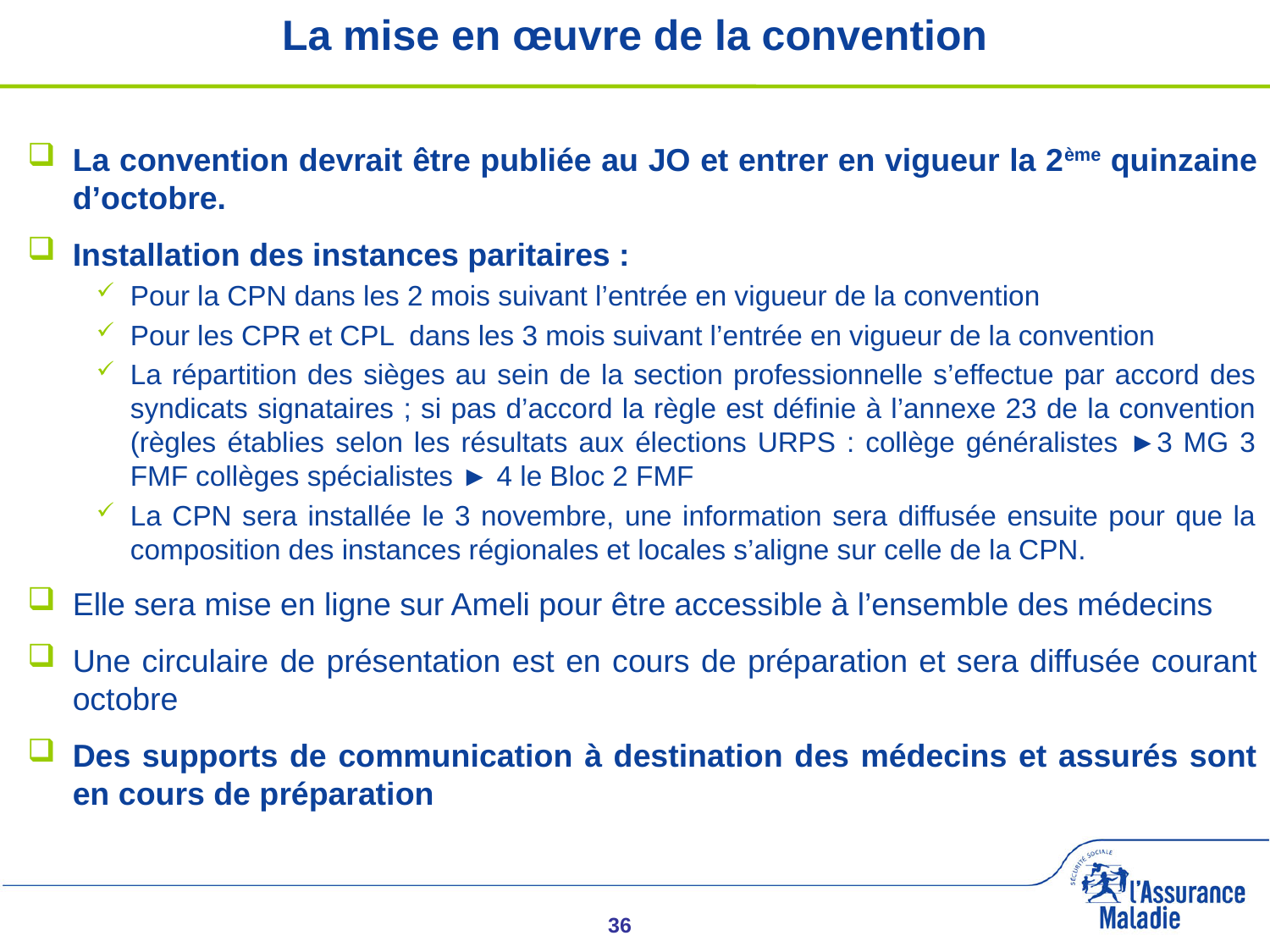

# La mise en œuvre de la convention

La convention devrait être publiée au JO et entrer en vigueur la 2ème quinzaine d’octobre.

Installation des instances paritaires :
Pour la CPN dans les 2 mois suivant l’entrée en vigueur de la convention
Pour les CPR et CPL  dans les 3 mois suivant l’entrée en vigueur de la convention
La répartition des sièges au sein de la section professionnelle s’effectue par accord des syndicats signataires ; si pas d’accord la règle est définie à l’annexe 23 de la convention (règles établies selon les résultats aux élections URPS : collège généralistes ►3 MG 3 FMF collèges spécialistes ► 4 le Bloc 2 FMF
La CPN sera installée le 3 novembre, une information sera diffusée ensuite pour que la composition des instances régionales et locales s’aligne sur celle de la CPN.

Elle sera mise en ligne sur Ameli pour être accessible à l’ensemble des médecins

Une circulaire de présentation est en cours de préparation et sera diffusée courant octobre

Des supports de communication à destination des médecins et assurés sont en cours de préparation

36